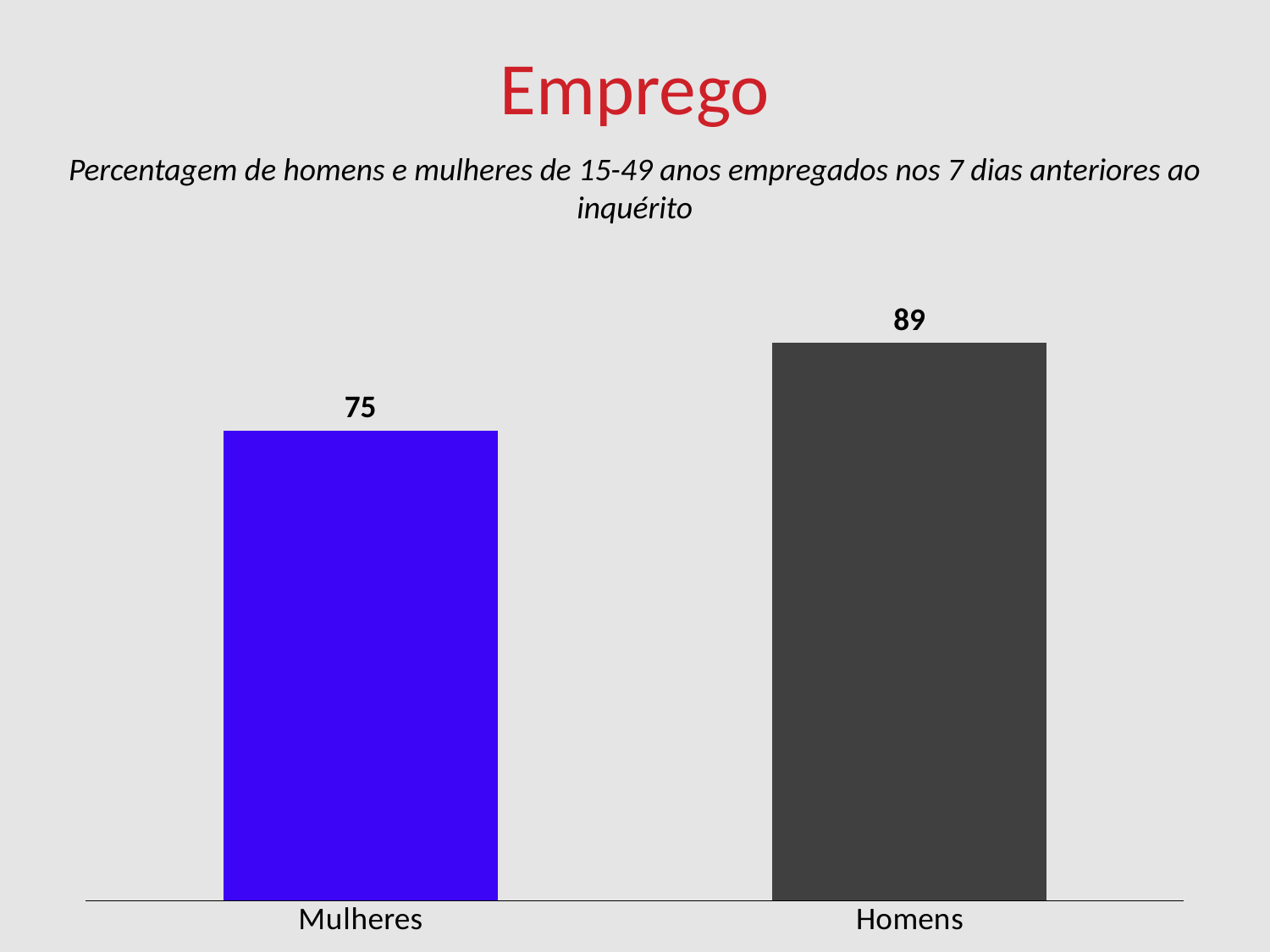

Emprego
Percentagem de homens e mulheres de 15-49 anos empregados nos 7 dias anteriores ao inquérito

### Chart

| Category | employment |
|---|---|
| Mulheres | 75.0 |
| Homens | 89.0 |